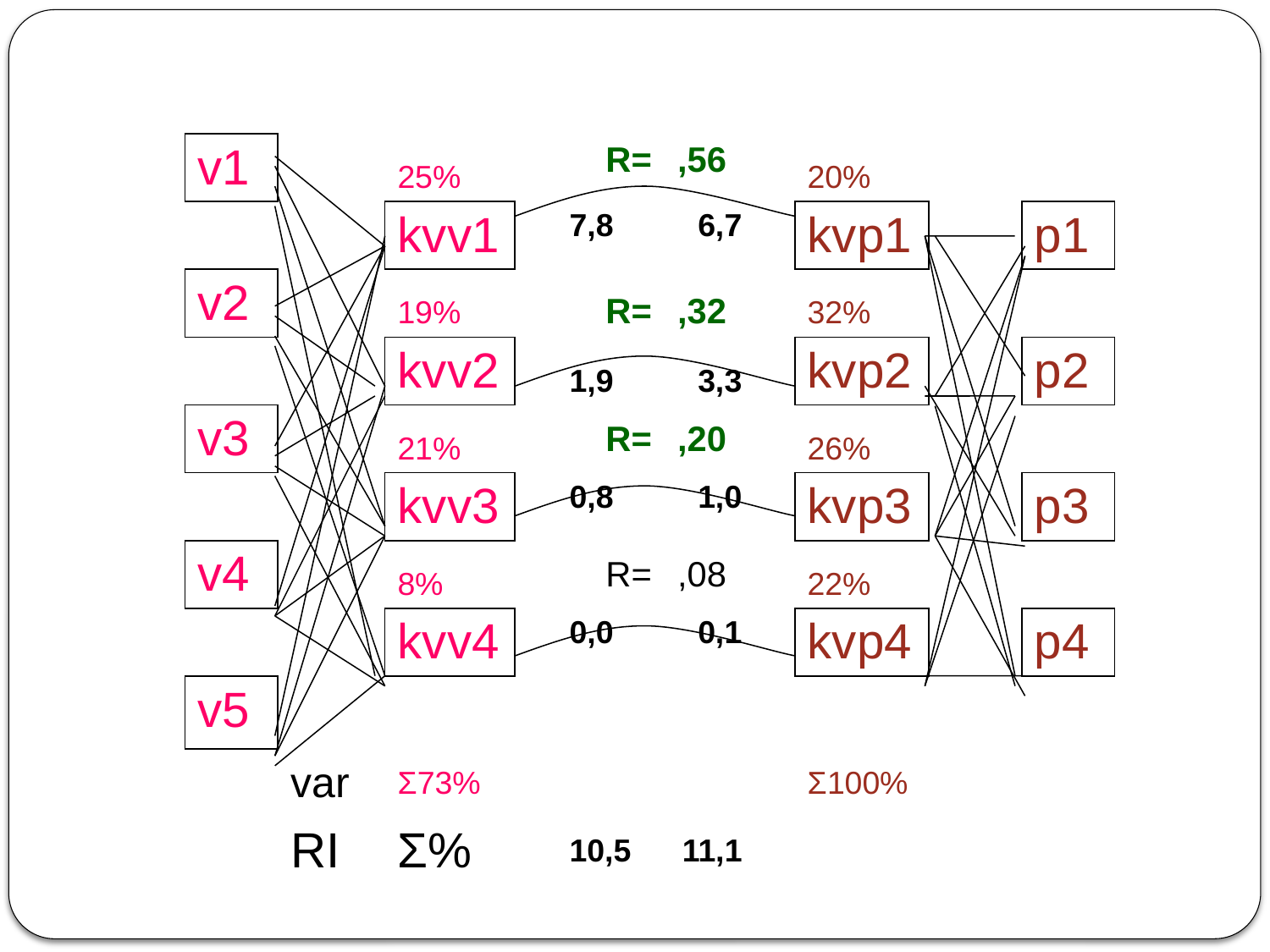

|  |  |  |  |  |  |  |  |  |  |
| --- | --- | --- | --- | --- | --- | --- | --- | --- | --- |
| v1 |  | 25% |  | R= | ,56 |  | 20% |  |  |
|  |  | kvv1 |  | 7,8 | 6,7 |  | kvp1 |  | p1 |
| v2 |  | 19% |  | R= | ,32 |  | 32% |  |  |
|  |  | kvv2 |  | 1,9 | 3,3 |  | kvp2 |  | p2 |
| v3 |  | 21% |  | R= | ,20 |  | 26% |  |  |
|  |  | kvv3 |  | 0,8 | 1,0 |  | kvp3 |  | p3 |
| v4 |  | 8% |  | R= | ,08 |  | 22% |  |  |
|  |  | kvv4 |  | 0,0 | 0,1 |  | kvp4 |  | p4 |
| v5 |  |  |  |  |  |  |  |  |  |
|  | var | Σ73% |  |  |  |  | Σ100% |  |  |
|  | RI | Σ% |  | 10,5 | 11,1 |  |  |  |  |